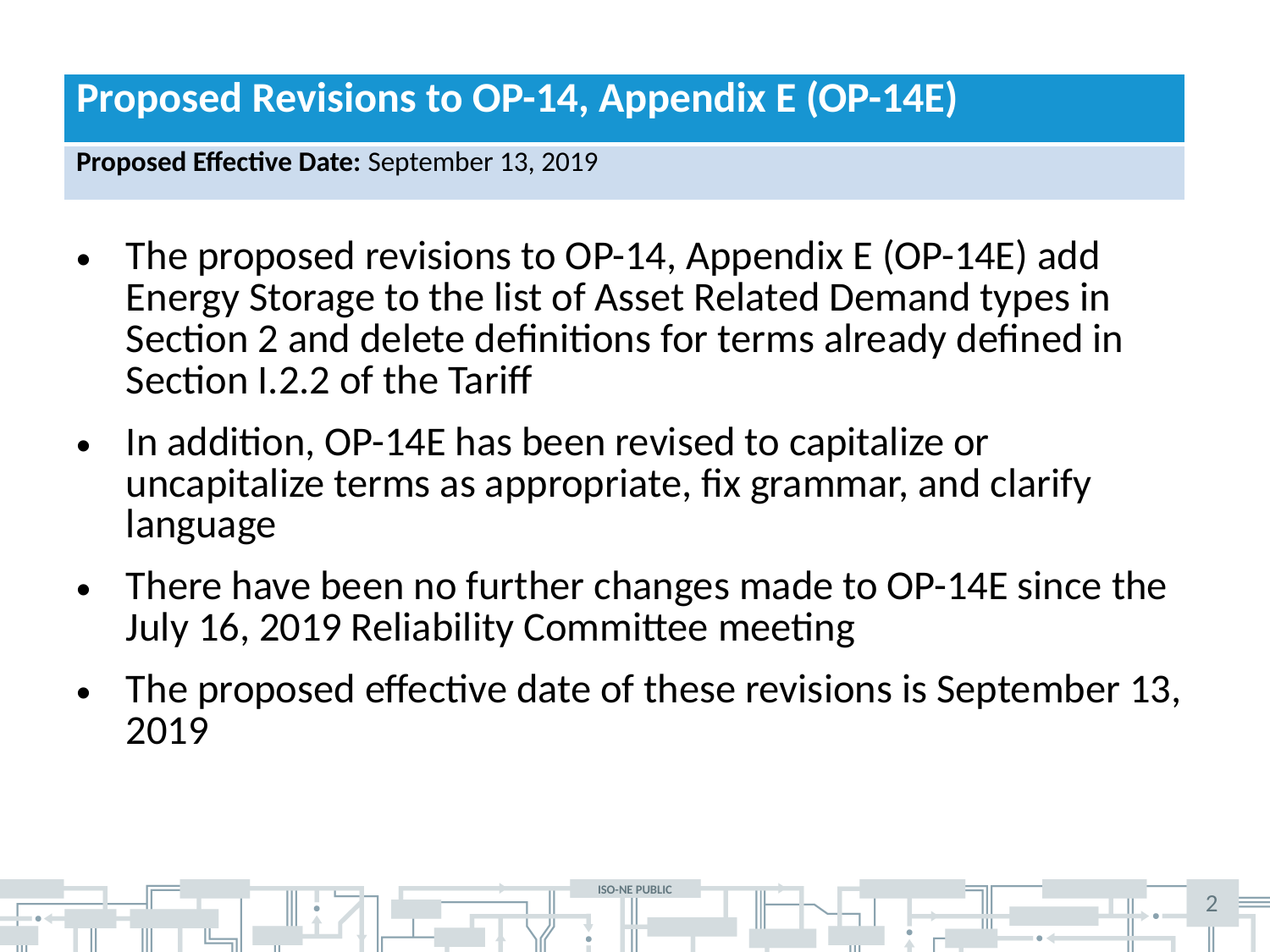

| Proposed Revisions to OP-14, Appendix E (OP-14E) |
| --- |
| Proposed Effective Date: September 13, 2019 |

The proposed revisions to OP-14, Appendix E (OP-14E) add Energy Storage to the list of Asset Related Demand types in Section 2 and delete definitions for terms already defined in Section I.2.2 of the Tariff
In addition, OP-14E has been revised to capitalize or uncapitalize terms as appropriate, fix grammar, and clarify language
There have been no further changes made to OP-14E since the July 16, 2019 Reliability Committee meeting
The proposed effective date of these revisions is September 13, 2019

2